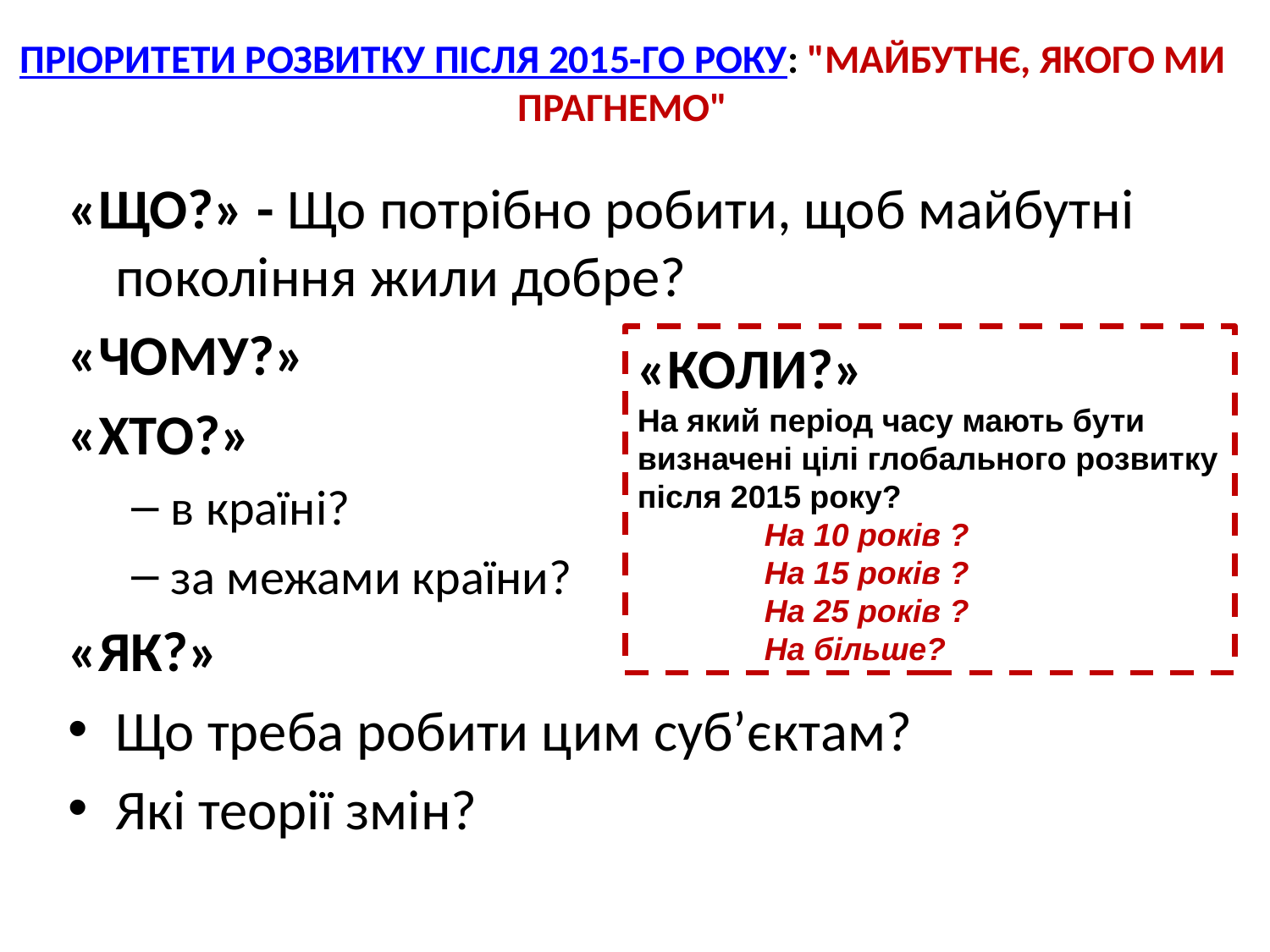

# ПРІОРИТЕТИ РОЗВИТКУ ПІСЛЯ 2015-ГО РОКУ: "МАЙБУТНЄ, ЯКОГО МИ ПРАГНЕМО"
«ЩО?» - Що потрібно робити, щоб майбутні покоління жили добре?
«ЧОМУ?»
«ХТО?»
в країні?
за межами країни?
«ЯК?»
Що треба робити цим суб’єктам?
Які теорії змін?

«КОЛИ?»
На який період часу мають бути визначені цілі глобального розвитку після 2015 року?
 	На 10 років ?
	На 15 років ?
	На 25 років ?
	На більше?